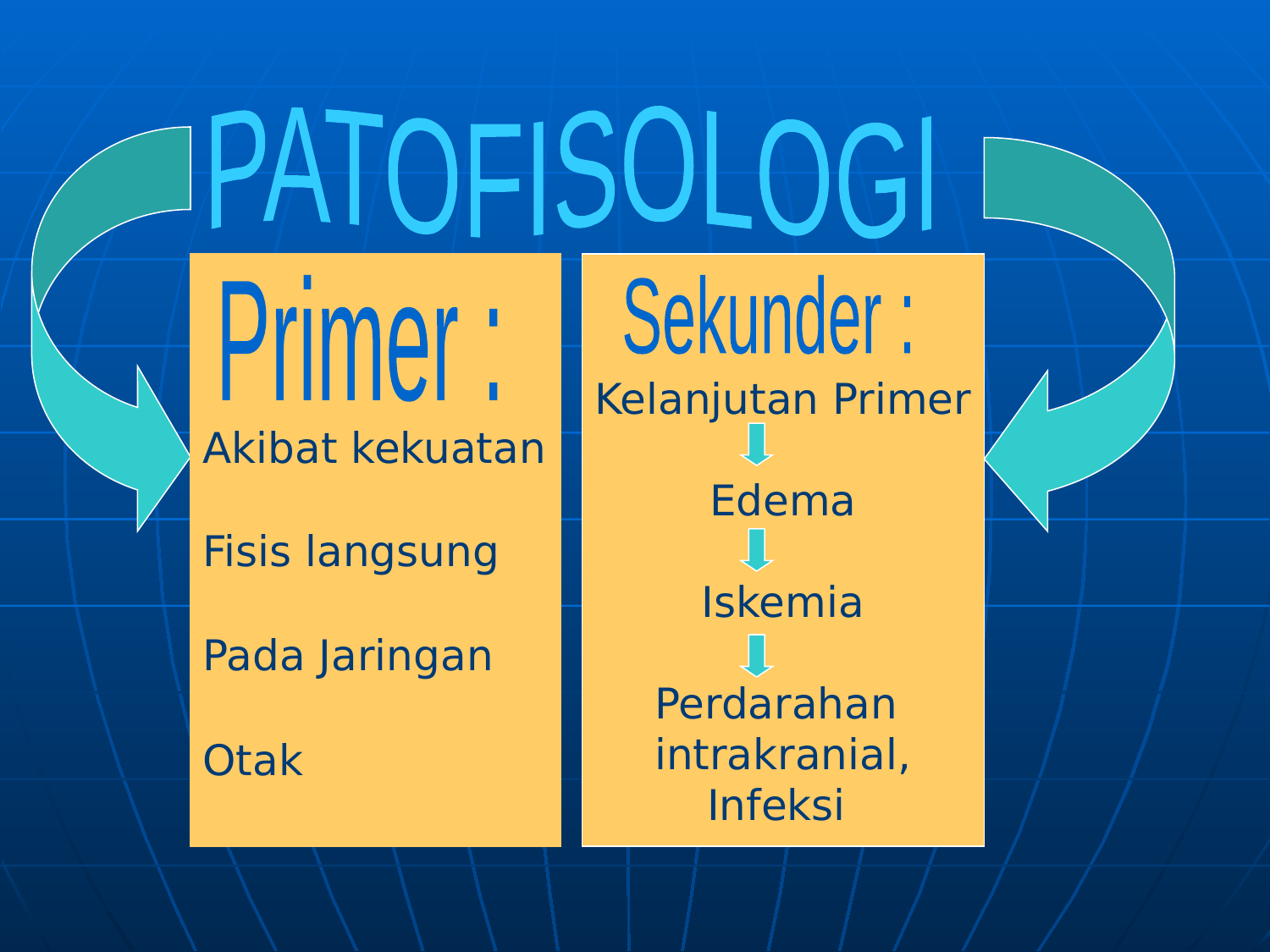

#
PATOFISOLOGI

Akibat kekuatan
Fisis langsung
Pada Jaringan
Otak

Kelanjutan Primer

Edema

Iskemia

Perdarahan
intrakranial,
Infeksi
Primer :
Sekunder :